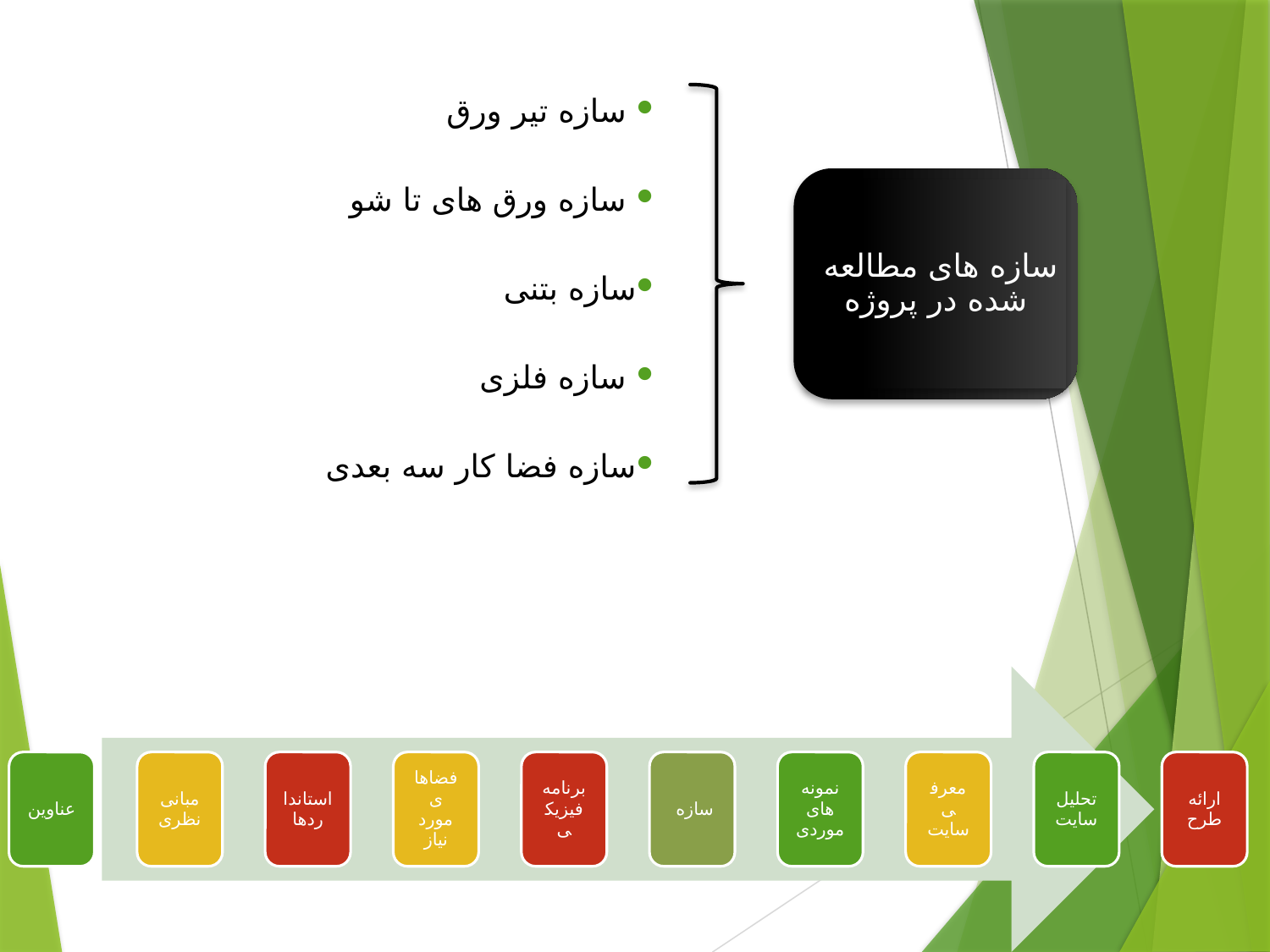

سازه تیر ورق

 سازه ورق های تا شو

سازه بتنی

 سازه فلزی

سازه فضا کار سه بعدی

سازه های مطالعه  شده در پروژه

عناوین
مبانی نظری
استانداردها
فضاهای مورد نیاز
برنامه فیزیکی
سازه
معرفی سایت
تحلیل سایت
ارائه طرح
نمونه های موردی